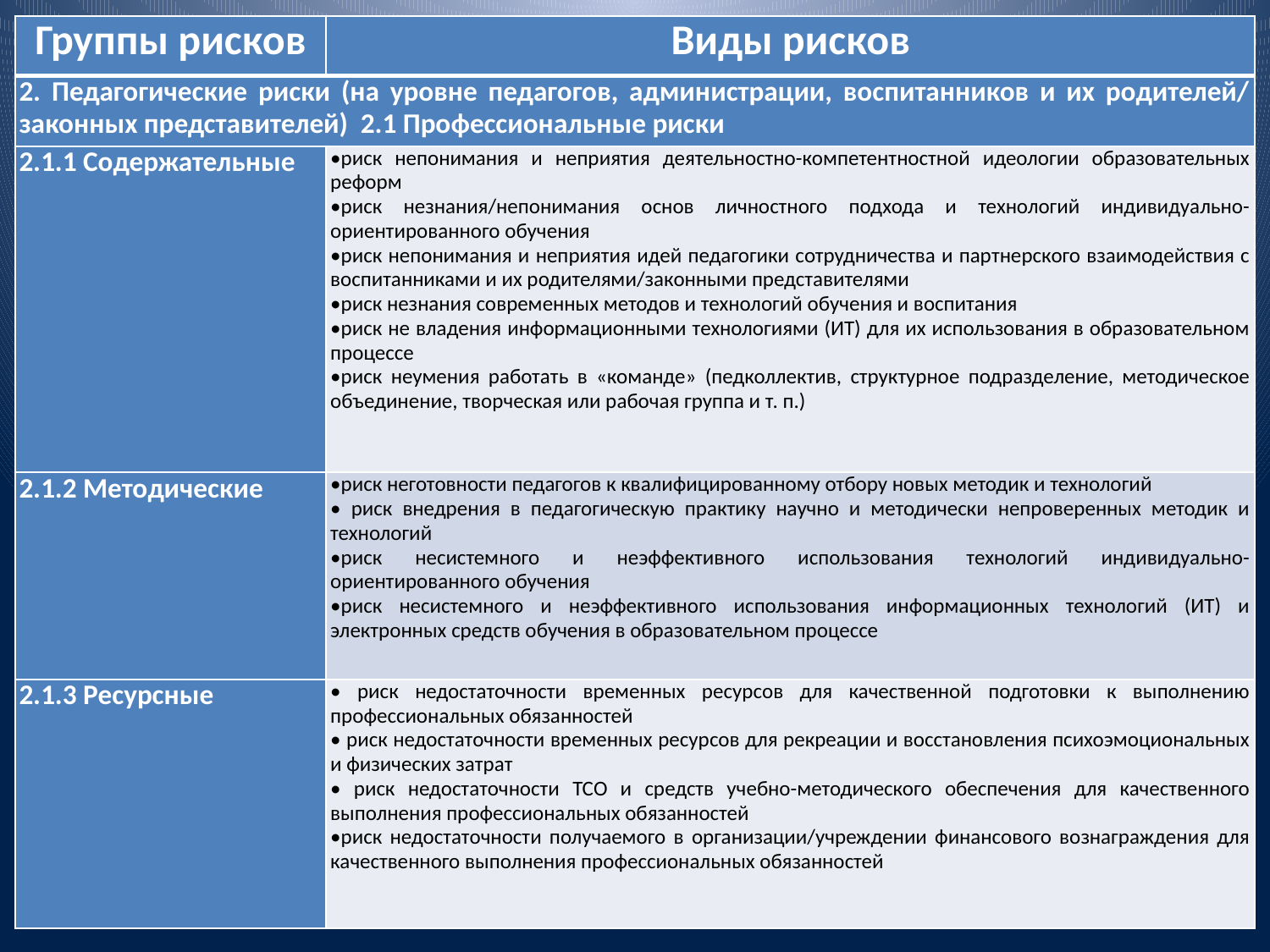

| Группы рисков | Виды рисков |
| --- | --- |
| 2. Педагогические риски (на уровне педагогов, администрации, воспитанников и их родителей/ законных представителей) 2.1 Профессиональные риски |  |
| 2.1.1 Содержательные | •риск непонимания и неприятия деятельностно-компетентностной идеологии образовательных реформ •риск незнания/непонимания основ личностного подхода и технологий индивидуально-ориентированного обучения •риск непонимания и неприятия идей педагогики сотрудничества и партнерского взаимодействия с воспитанниками и их родителями/законными представителями •риск незнания современных методов и технологий обучения и воспитания •риск не владения информационными технологиями (ИТ) для их использования в образовательном процессе •риск неумения работать в «команде» (педколлектив, структурное подразделение, методическое объединение, творческая или рабочая группа и т. п.) |
| 2.1.2 Методические | •риск неготовности педагогов к квалифицированному отбору новых методик и технологий • риск внедрения в педагогическую практику научно и методически непроверенных методик и технологий •риск несистемного и неэффективного использования технологий индивидуально-ориентированного обучения •риск несистемного и неэффективного использования информационных технологий (ИТ) и электронных средств обучения в образовательном процессе |
| 2.1.3 Ресурсные | • риск недостаточности временных ресурсов для качественной подготовки к выполнению профессиональных обязанностей • риск недостаточности временных ресурсов для рекреации и восстановления психоэмоциональных и физических затрат • риск недостаточности ТСО и средств учебно-методического обеспечения для качественного выполнения профессиональных обязанностей •риск недостаточности получаемого в организации/учреждении финансового вознаграждения для качественного выполнения профессиональных обязанностей |